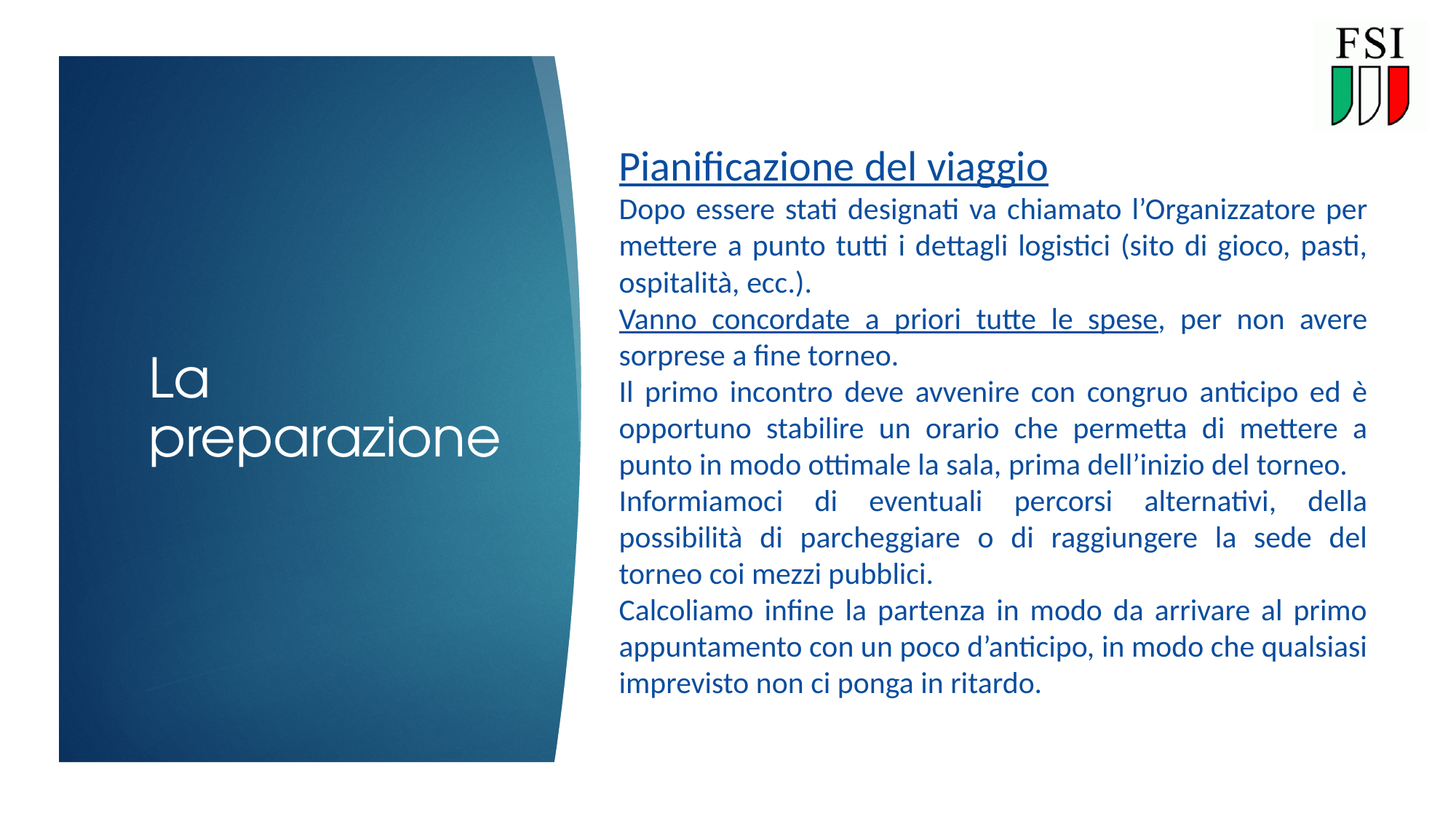

9
Pianificazione del viaggio
Dopo essere stati designati va chiamato l’Organizzatore per mettere a punto tutti i dettagli logistici (sito di gioco, pasti, ospitalità, ecc.).
Vanno concordate a priori tutte le spese, per non avere sorprese a fine torneo.
Il primo incontro deve avvenire con congruo anticipo ed è opportuno stabilire un orario che permetta di mettere a punto in modo ottimale la sala, prima dell’inizio del torneo.
Informiamoci di eventuali percorsi alternativi, della possibilità di parcheggiare o di raggiungere la sede del torneo coi mezzi pubblici.
Calcoliamo infine la partenza in modo da arrivare al primo appuntamento con un poco d’anticipo, in modo che qualsiasi imprevisto non ci ponga in ritardo.
# La preparazione